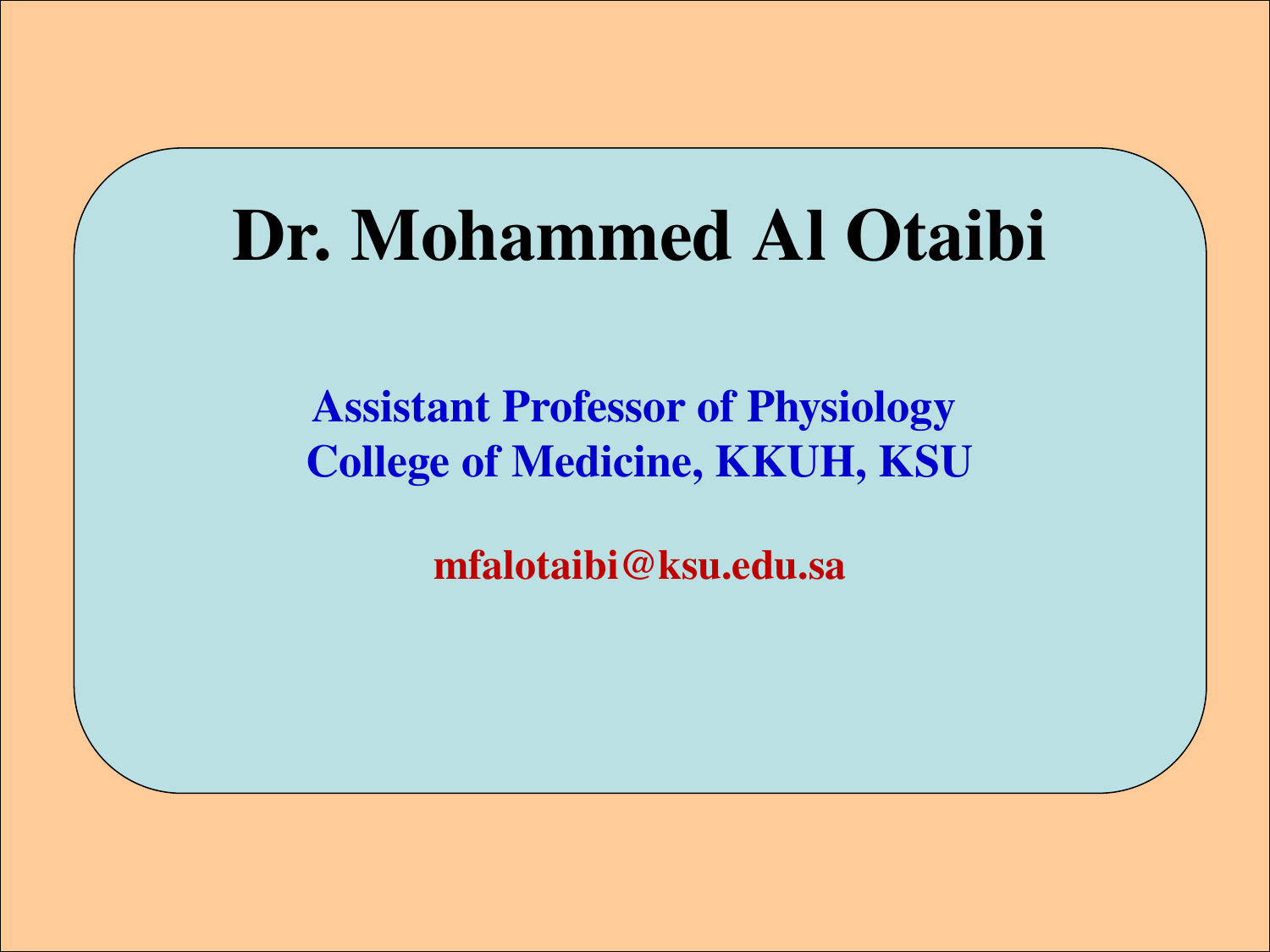

Dr. Mohammed Al Otaibi
Assistant Professor of Physiology
College of Medicine, KKUH, KSU

mfalotaibi@ksu.edu.sa